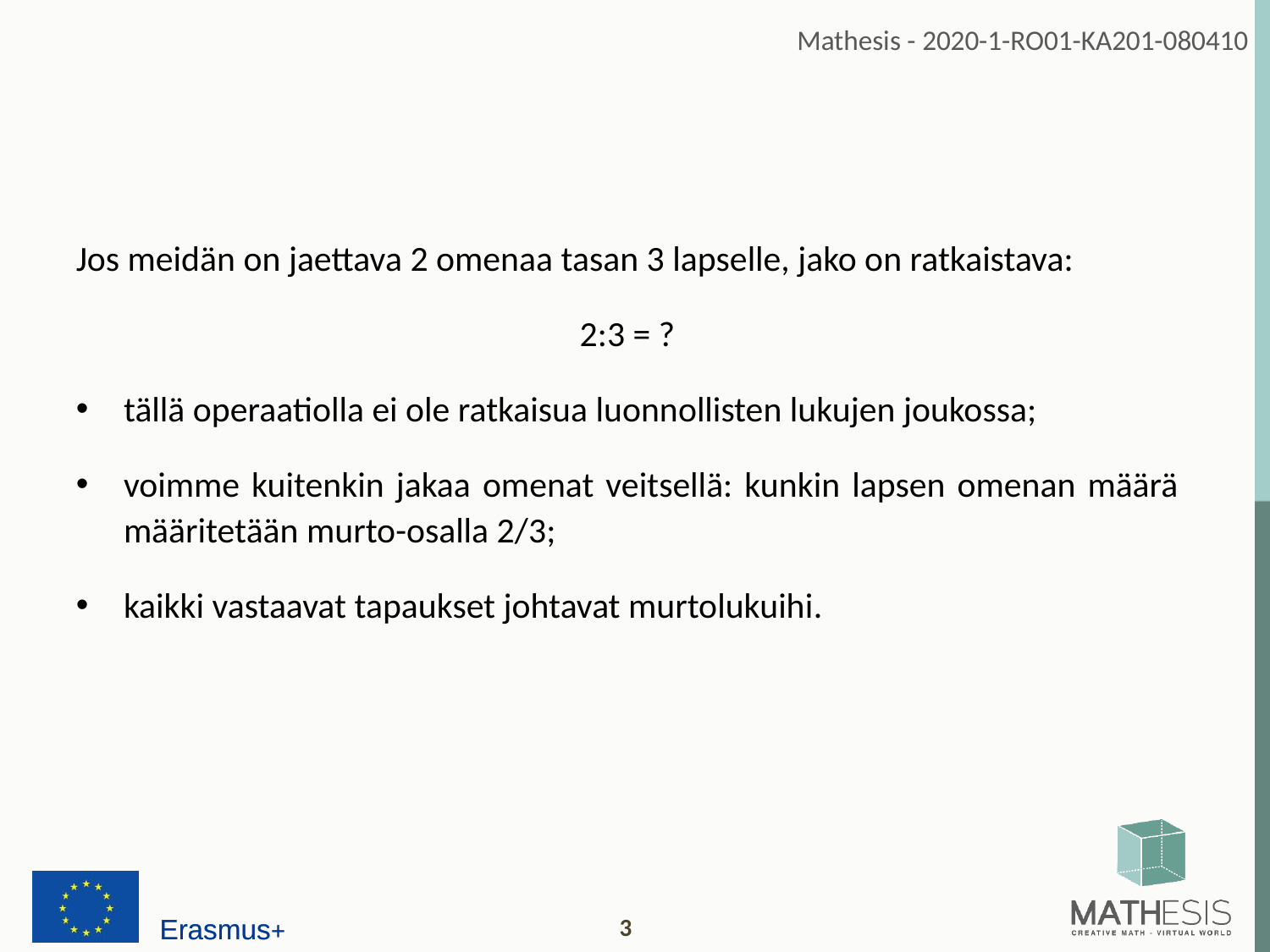

Jos meidän on jaettava 2 omenaa tasan 3 lapselle, jako on ratkaistava:
2:3 = ?
tällä operaatiolla ei ole ratkaisua luonnollisten lukujen joukossa;
voimme kuitenkin jakaa omenat veitsellä: kunkin lapsen omenan määrä määritetään murto-osalla 2/3;
kaikki vastaavat tapaukset johtavat murtolukuihi.